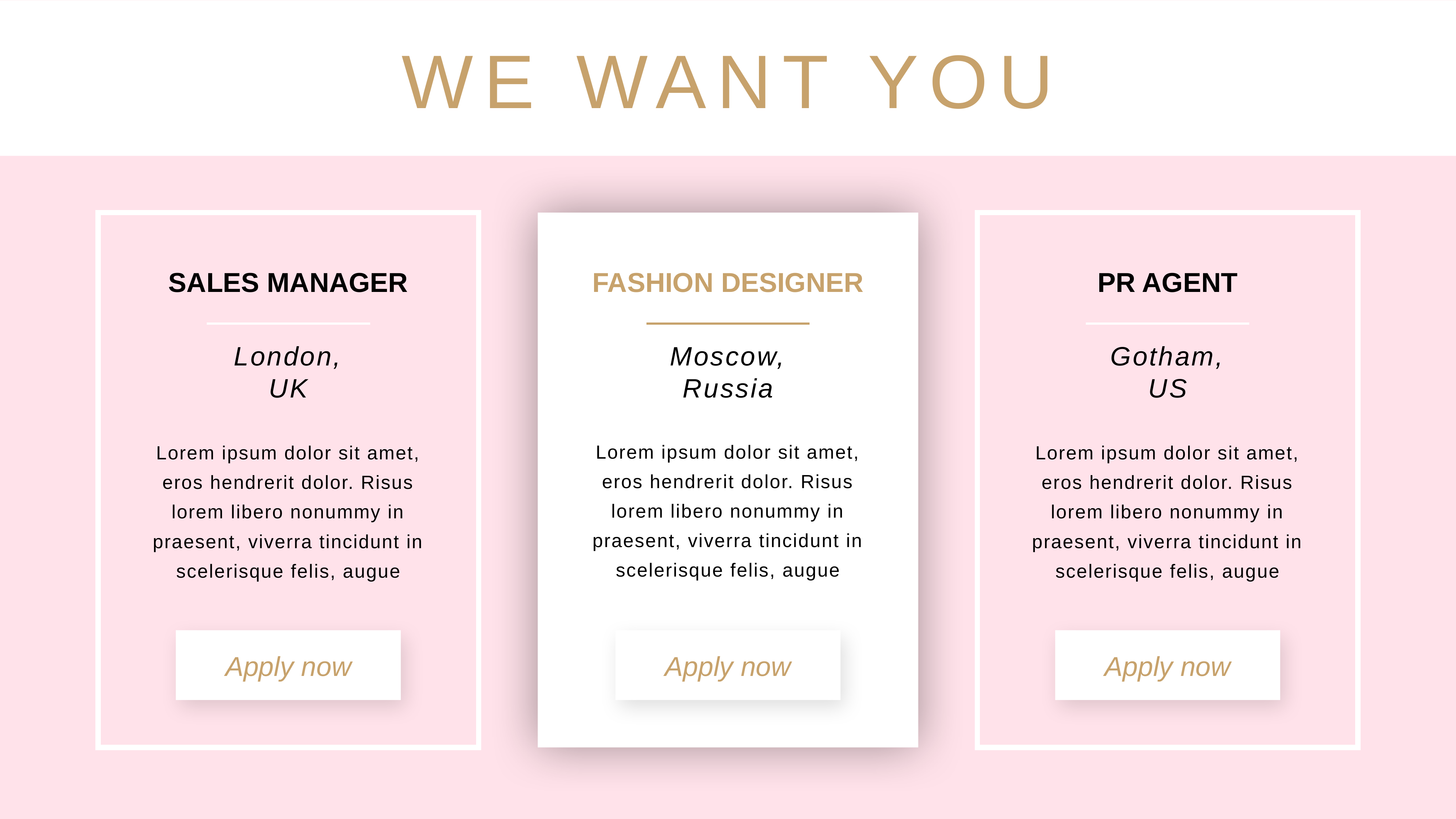

we want you

sales manager

London, UK
Lorem ipsum dolor sit amet, eros hendrerit dolor. Risus lorem libero nonummy in praesent, viverra tincidunt in scelerisque felis, augue
Apply now

fashion designer

Moscow, Russia
Lorem ipsum dolor sit amet, eros hendrerit dolor. Risus lorem libero nonummy in praesent, viverra tincidunt in scelerisque felis, augue
Apply now

pr agent

Gotham, US
Lorem ipsum dolor sit amet, eros hendrerit dolor. Risus lorem libero nonummy in praesent, viverra tincidunt in scelerisque felis, augue
Apply now